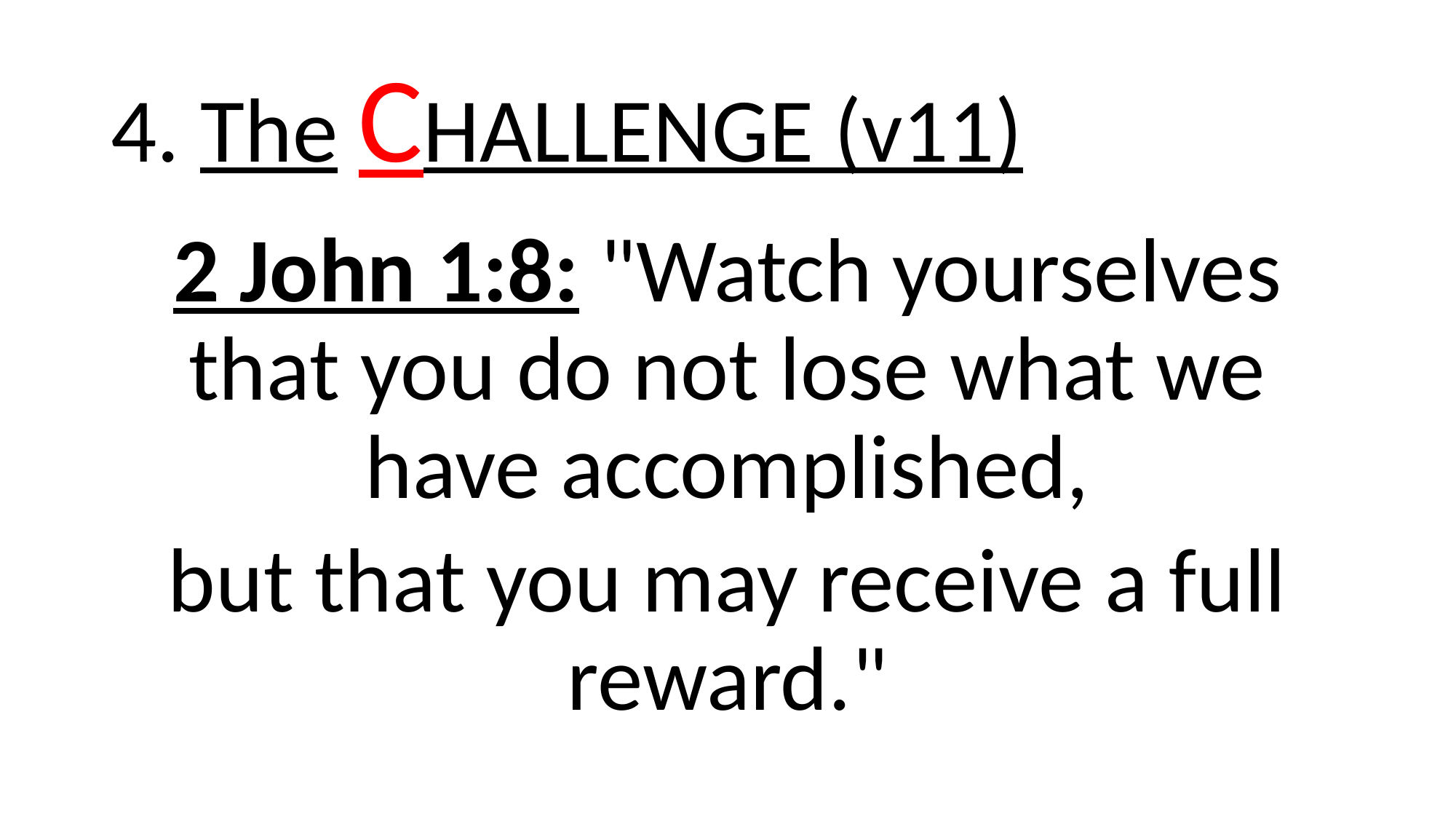

# 4. The CHALLENGE (v11)
2 John 1:8: "Watch yourselves that you do not lose what we have accomplished,
but that you may receive a full reward."